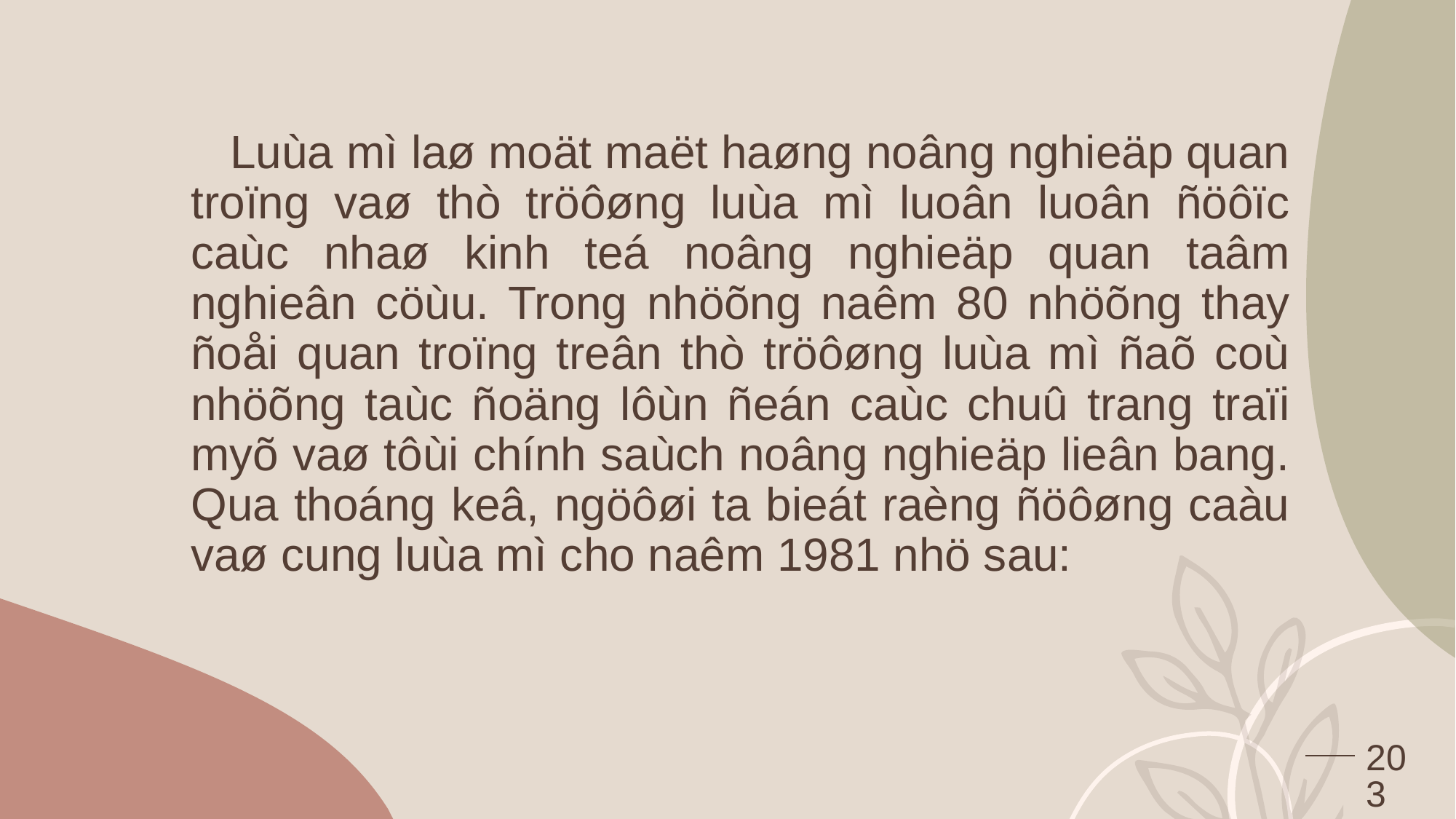

Luùa mì laø moät maët haøng noâng nghieäp quan troïng vaø thò tröôøng luùa mì luoân luoân ñöôïc caùc nhaø kinh teá noâng nghieäp quan taâm nghieân cöùu. Trong nhöõng naêm 80 nhöõng thay ñoåi quan troïng treân thò tröôøng luùa mì ñaõ coù nhöõng taùc ñoäng lôùn ñeán caùc chuû trang traïi myõ vaø tôùi chính saùch noâng nghieäp lieân bang. Qua thoáng keâ, ngöôøi ta bieát raèng ñöôøng caàu vaø cung luùa mì cho naêm 1981 nhö sau:

203